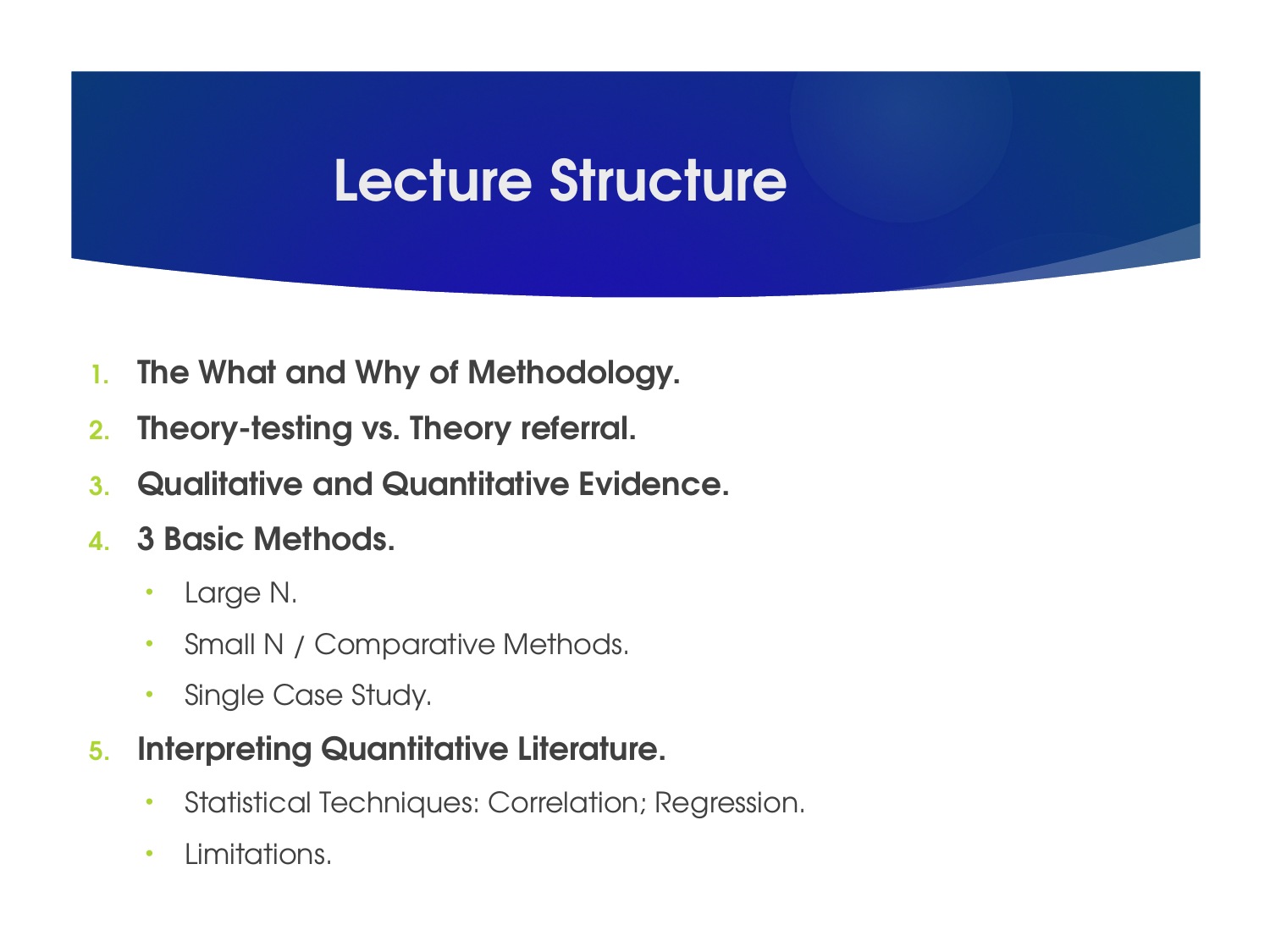

# Lecture Structure
The What and Why of Methodology.
Theory-testing vs. Theory referral.
Qualitative and Quantitative Evidence.
3 Basic Methods.
Large N.
Small N / Comparative Methods.
Single Case Study.
Interpreting Quantitative Literature.
Statistical Techniques: Correlation; Regression.
Limitations.